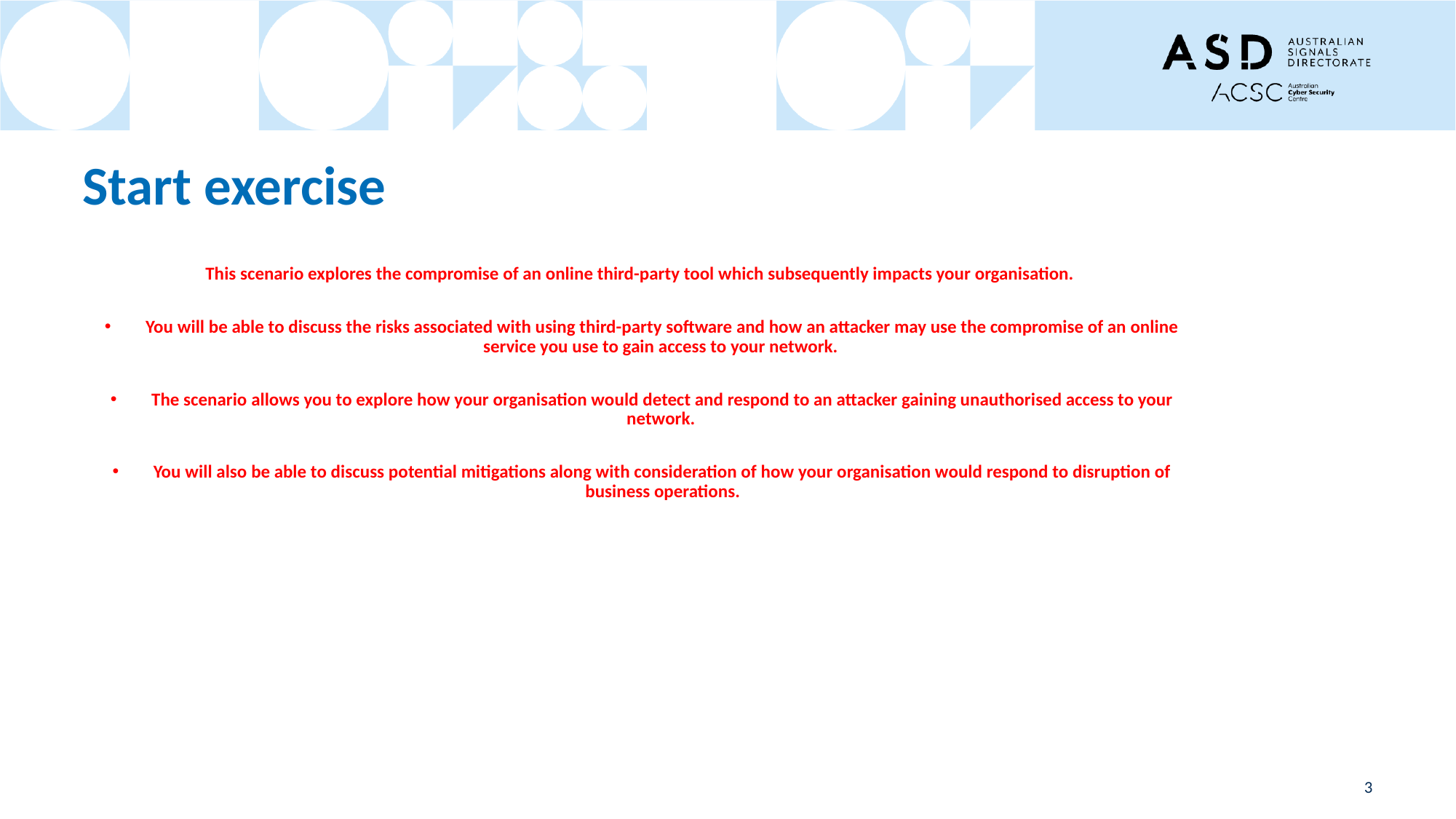

# Start exercise
This scenario explores the compromise of an online third-party tool which subsequently impacts your organisation.
You will be able to discuss the risks associated with using third-party software and how an attacker may use the compromise of an online service you use to gain access to your network.
The scenario allows you to explore how your organisation would detect and respond to an attacker gaining unauthorised access to your network.
You will also be able to discuss potential mitigations along with consideration of how your organisation would respond to disruption of business operations.
3